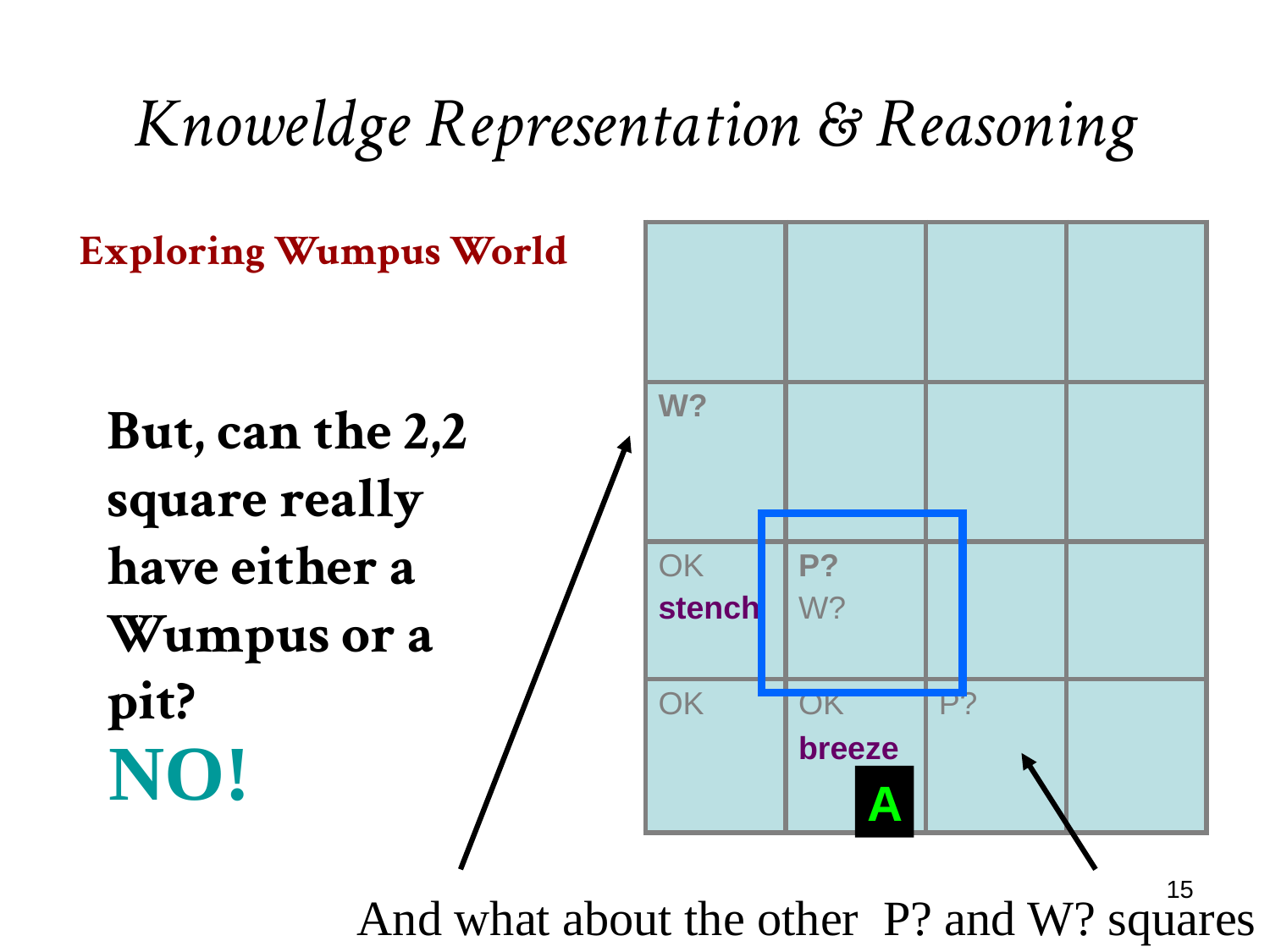

# Knoweldge Representation & Reasoning
Exploring Wumpus World

|  |  |  |  |
| --- | --- | --- | --- |
| W? |  |  |  |
| OK stench | P? W? |  |  |
| OK | OK breeze | P? |  |
But, can the 2,2 square really have either a Wumpus or a pit?

And what about the other  P? and W? squares
NO!
A
15